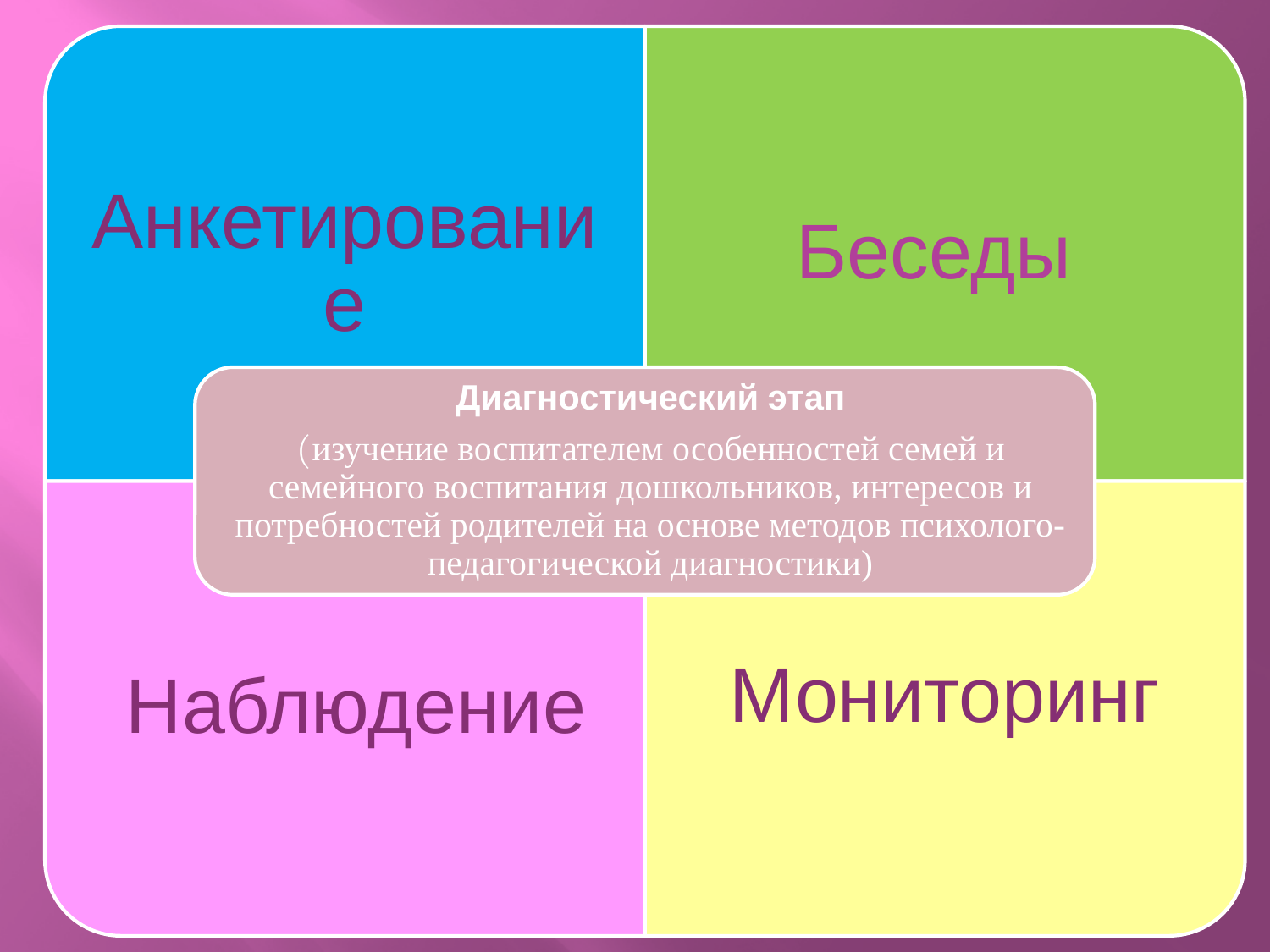

Анкетирование
Беседы
Наблюдение
Мониторинг
Диагностический этап
(изучение воспитателем особенностей семей и семейного воспитания дошкольников, интересов и потребностей родителей на основе методов психолого-педагогической диагностики)